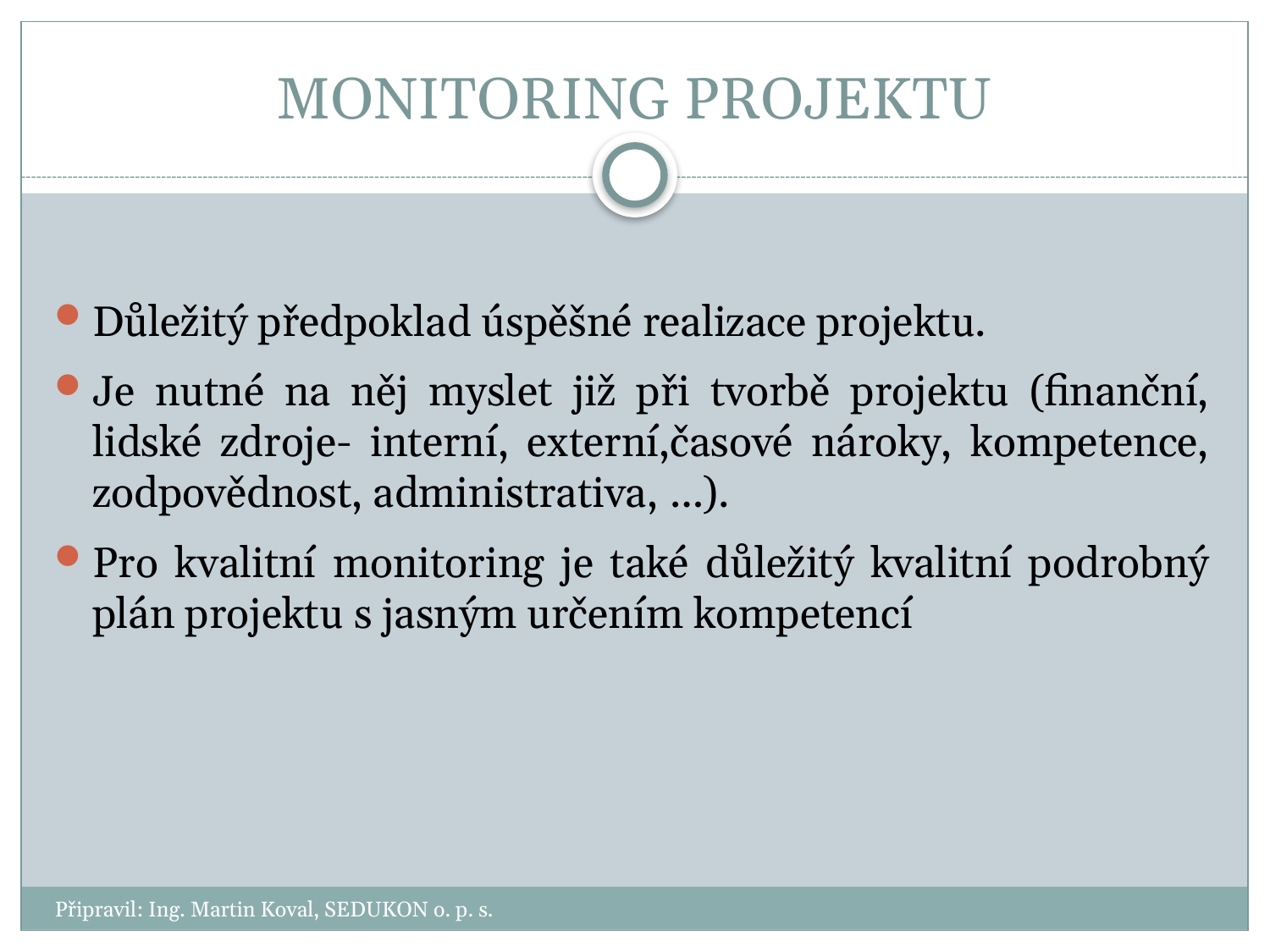

# MONITORING PROJEKTU
Důležitý předpoklad úspěšné realizace projektu.
Je nutné na něj myslet již při tvorbě projektu (finanční, lidské zdroje- interní, externí,časové nároky, kompetence, zodpovědnost, administrativa, …).
Pro kvalitní monitoring je také důležitý kvalitní podrobný plán projektu s jasným určením kompetencí

Připravil: Ing. Martin Koval, SEDUKON o. p. s.